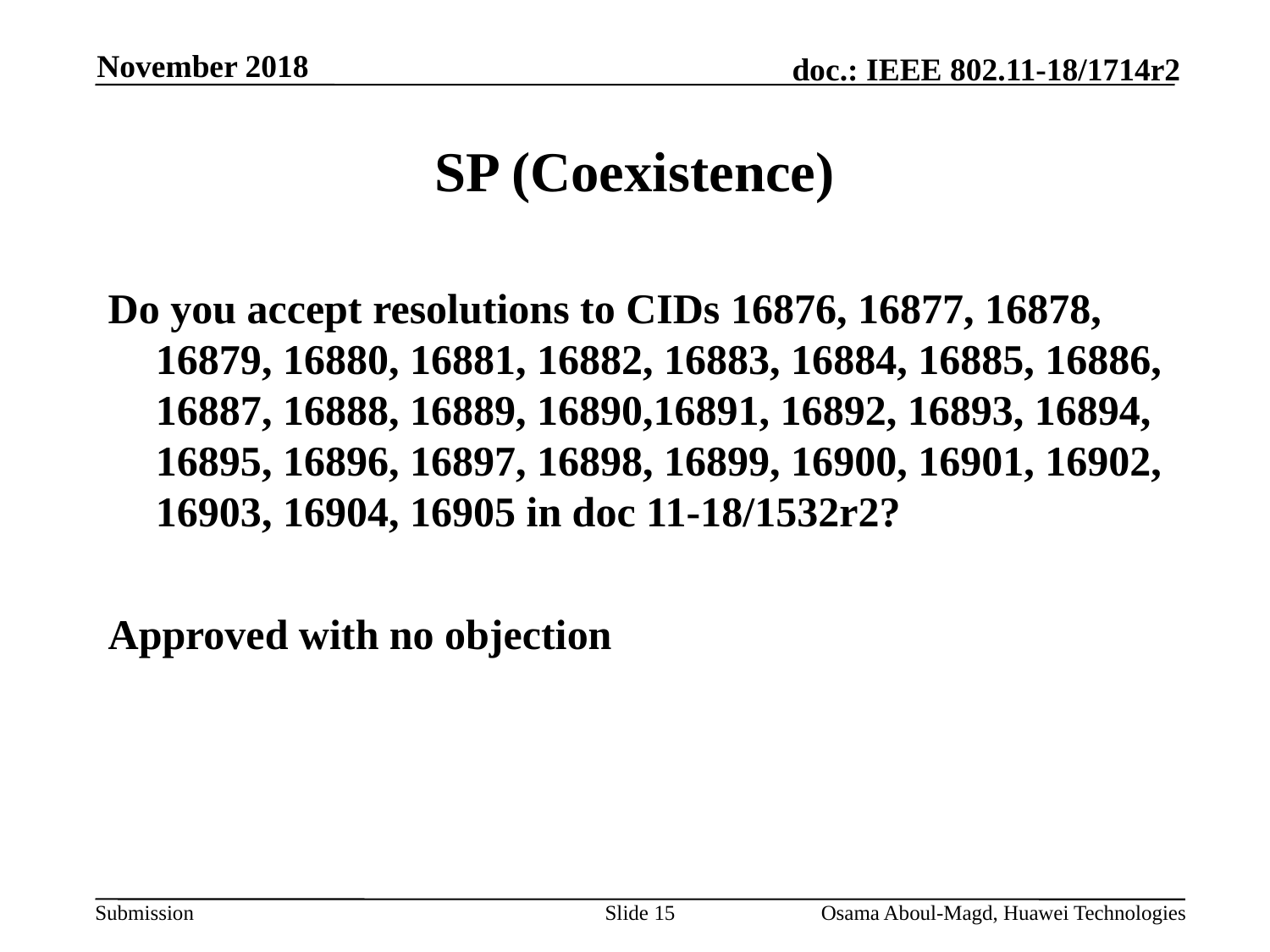

November 2018
# SP (Coexistence)
Do you accept resolutions to CIDs 16876, 16877, 16878, 16879, 16880, 16881, 16882, 16883, 16884, 16885, 16886, 16887, 16888, 16889, 16890,16891, 16892, 16893, 16894, 16895, 16896, 16897, 16898, 16899, 16900, 16901, 16902, 16903, 16904, 16905 in doc 11-18/1532r2?

Approved with no objection

Slide 15
Osama Aboul-Magd, Huawei Technologies